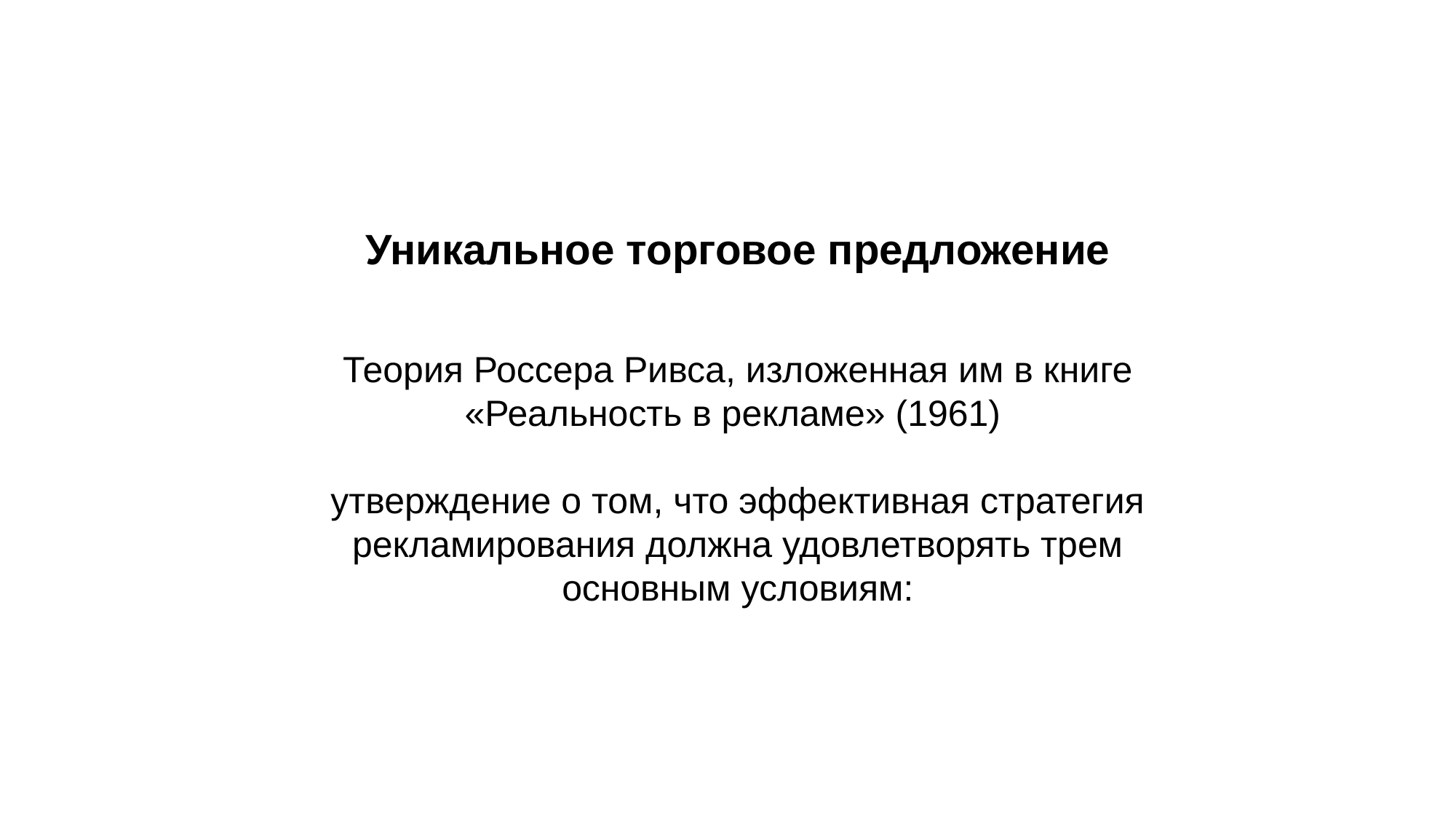

# Уникальное торговое предложение Теория Россера Ривса, изложенная им в книге «Реальность в рекламе» (1961) утверждение о том, что эффективная стратегия рекламирования должна удовлетворять трем основным условиям: